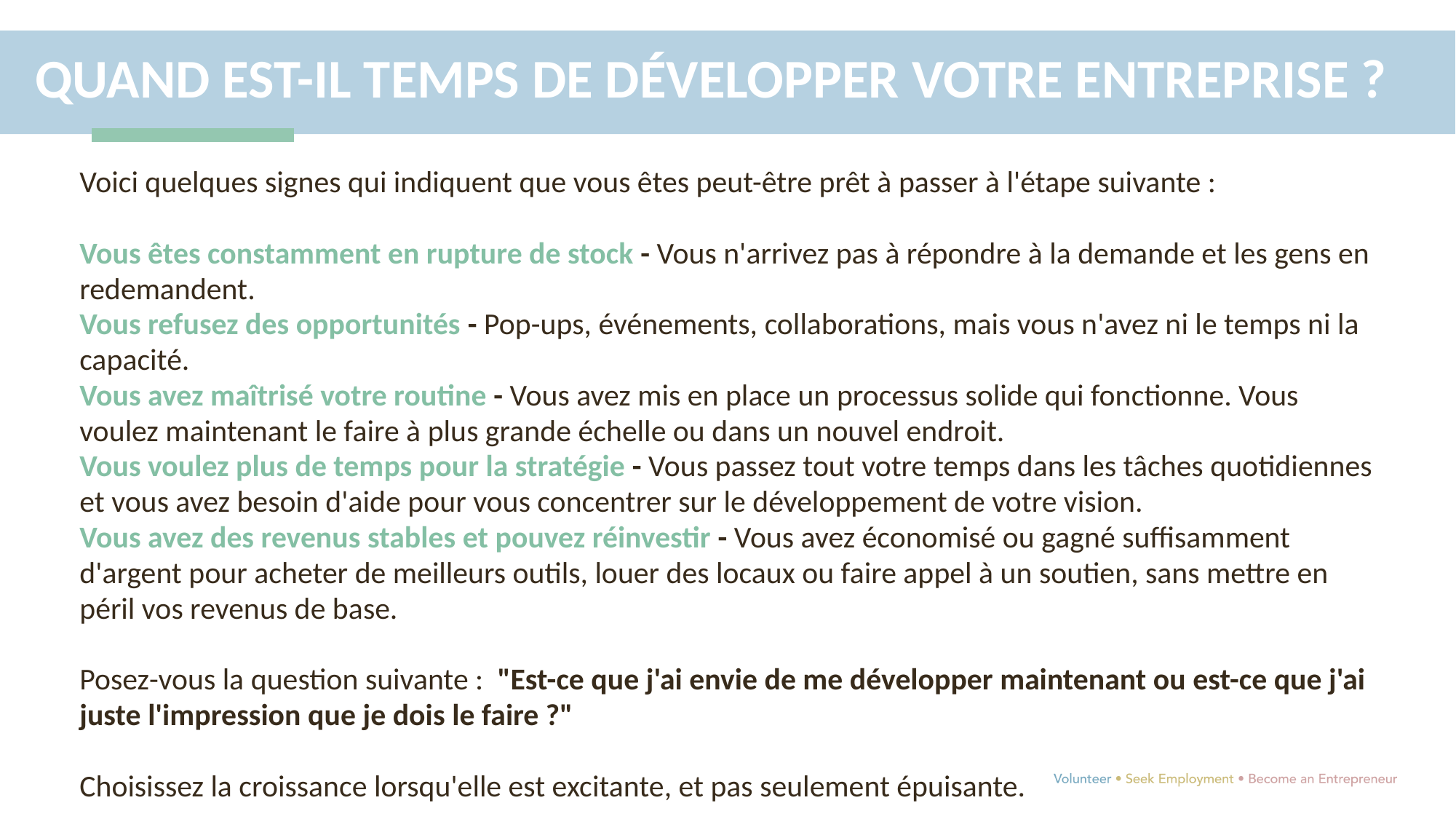

QUAND EST-IL TEMPS DE DÉVELOPPER VOTRE ENTREPRISE ?
Voici quelques signes qui indiquent que vous êtes peut-être prêt à passer à l'étape suivante :

Vous êtes constamment en rupture de stock - Vous n'arrivez pas à répondre à la demande et les gens en redemandent.
Vous refusez des opportunités - Pop-ups, événements, collaborations, mais vous n'avez ni le temps ni la capacité.
Vous avez maîtrisé votre routine - Vous avez mis en place un processus solide qui fonctionne. Vous voulez maintenant le faire à plus grande échelle ou dans un nouvel endroit.
Vous voulez plus de temps pour la stratégie - Vous passez tout votre temps dans les tâches quotidiennes et vous avez besoin d'aide pour vous concentrer sur le développement de votre vision.
Vous avez des revenus stables et pouvez réinvestir - Vous avez économisé ou gagné suffisamment d'argent pour acheter de meilleurs outils, louer des locaux ou faire appel à un soutien, sans mettre en péril vos revenus de base.

Posez-vous la question suivante :  "Est-ce que j'ai envie de me développer maintenant ou est-ce que j'ai juste l'impression que je dois le faire ?"
Choisissez la croissance lorsqu'elle est excitante, et pas seulement épuisante.